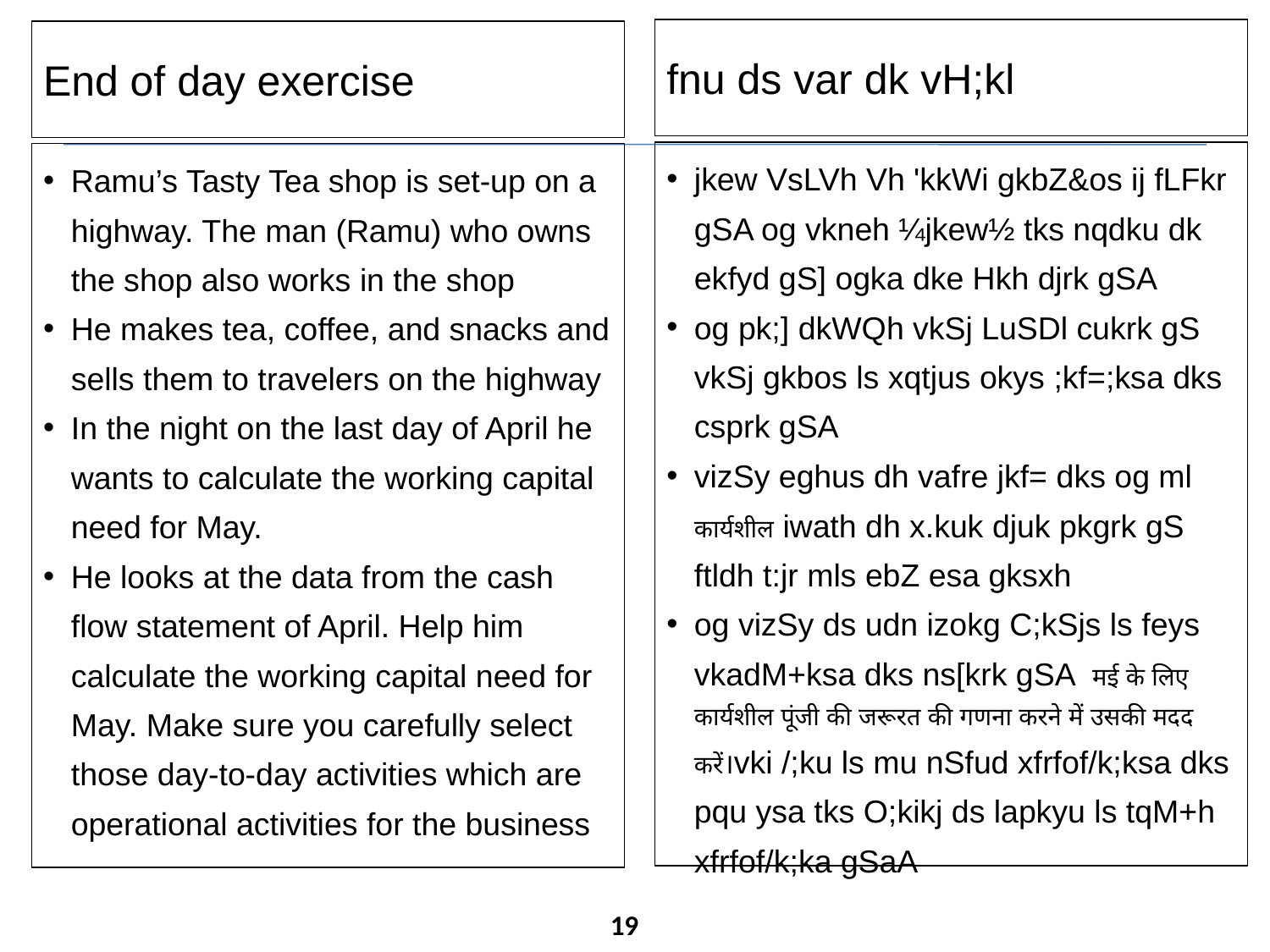

fnu ds var dk vH;kl
End of day exercise
jkew VsLVh Vh 'kkWi gkbZ&os ij fLFkr gSA og vkneh ¼jkew½ tks nqdku dk ekfyd gS] ogka dke Hkh djrk gSA
og pk;] dkWQh vkSj LuSDl cukrk gS vkSj gkbos ls xqtjus okys ;kf=;ksa dks csprk gSA
vizSy eghus dh vafre jkf= dks og ml कार्यशील iwath dh x.kuk djuk pkgrk gS ftldh t:jr mls ebZ esa gksxh
og vizSy ds udn izokg C;kSjs ls feys vkadM+ksa dks ns[krk gSA  मई के लिए कार्यशील पूंजी की जरूरत की गणना करने में उसकी मदद करें।vki /;ku ls mu nSfud xfrfof/k;ksa dks pqu ysa tks O;kikj ds lapkyu ls tqM+h xfrfof/k;ka gSaA
Ramu’s Tasty Tea shop is set-up on a highway. The man (Ramu) who owns the shop also works in the shop
He makes tea, coffee, and snacks and sells them to travelers on the highway
In the night on the last day of April he wants to calculate the working capital need for May.
He looks at the data from the cash flow statement of April. Help him calculate the working capital need for May. Make sure you carefully select those day-to-day activities which are operational activities for the business
19